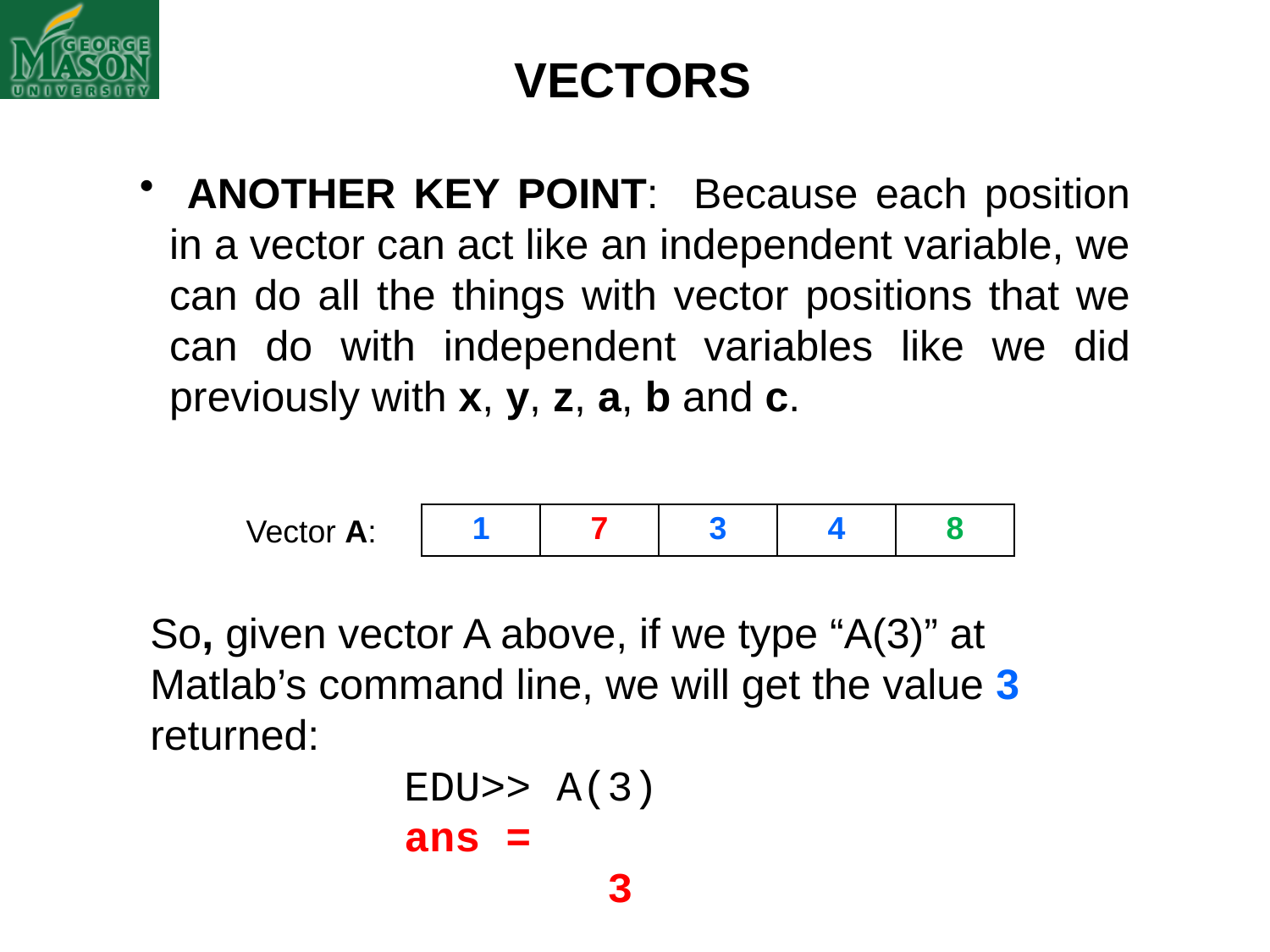

VECTORS
 ANOTHER KEY POINT:  Because each position in a vector can act like an independent variable, we can do all the things with vector positions that we can do with independent variables like we did previously with x, y, z, a, b and c.
Vector A:
| 1 | 7 | 3 | 4 | 8 |
| --- | --- | --- | --- | --- |
So, given vector A above, if we type “A(3)” at Matlab’s command line, we will get the value 3 returned:
		EDU>> A(3)
		ans =
		        3